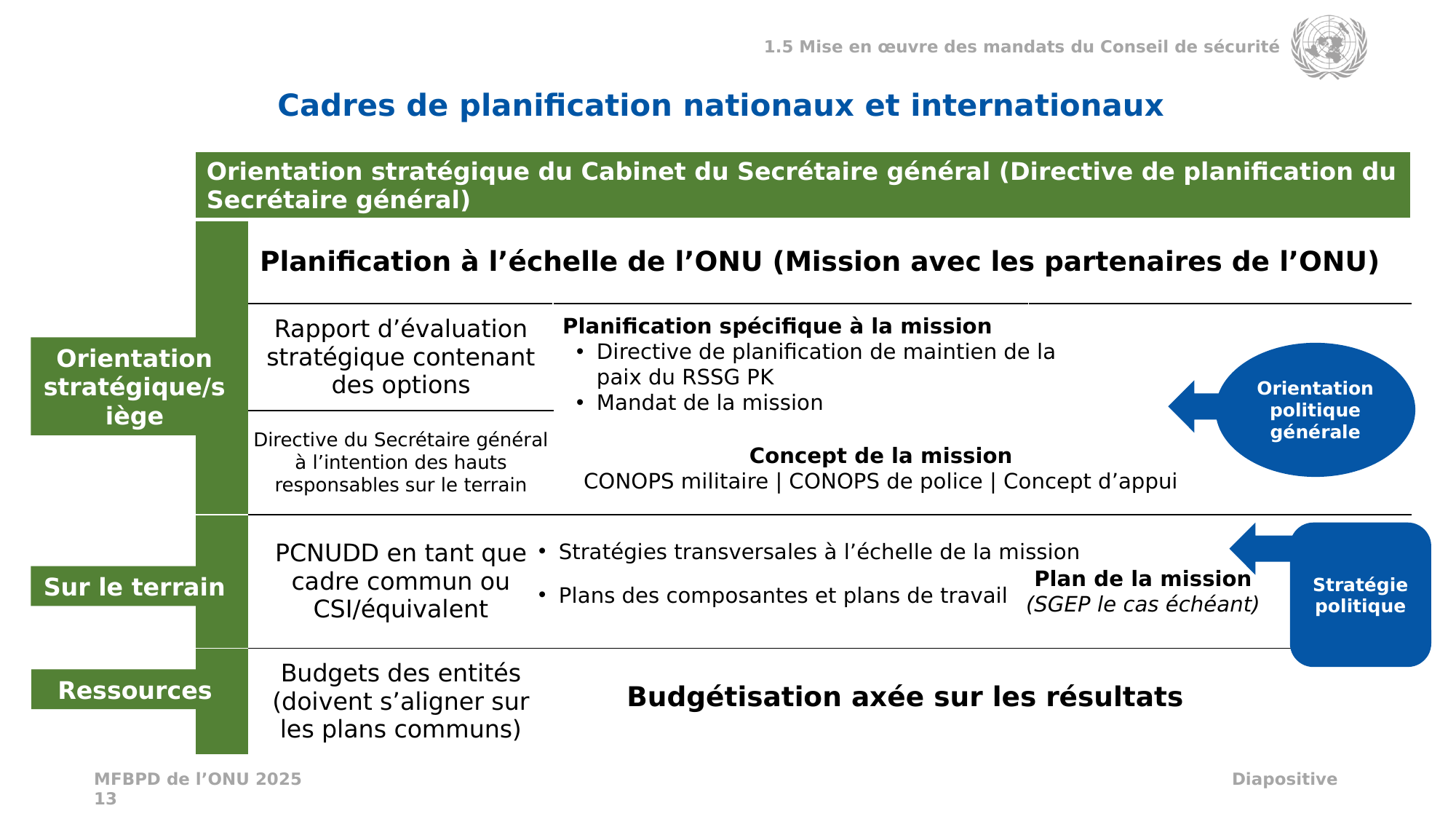

Cadres de planification nationaux et internationaux
|  | Orientation stratégique du Cabinet du Secrétaire général (Directive de planification du Secrétaire général) |  |  |  |
| --- | --- | --- | --- | --- |
|  |  | Planification à l’échelle de l’ONU (Mission avec les partenaires de l’ONU) |  |  |
|  | Orientation stratégique/siège | Rapport d’évaluation stratégique contenant des options |  |  |
|  |  | Directive du Secrétaire général à l’intention des hauts responsables sur le terrain |  |  |
|  |  | PCNUDD en tant que cadre commun ou CSI/équivalent |  |  |
|  |  | Budgets des entités (doivent s’aligner sur les plans communs) |  |  |
Planification spécifique à la mission
Directive de planification de maintien de la paix du RSSG PK
Mandat de la mission
Orientation stratégique/siège
Orientation politique générale

Concept de la mission
CONOPS militaire | CONOPS de police | Concept d’appui

Stratégie politique
Stratégies transversales à l’échelle de la mission
Plans des composantes et plans de travail
Plan de la mission
(SGEP le cas échéant)
Sur le terrain
Ressources
Budgétisation axée sur les résultats